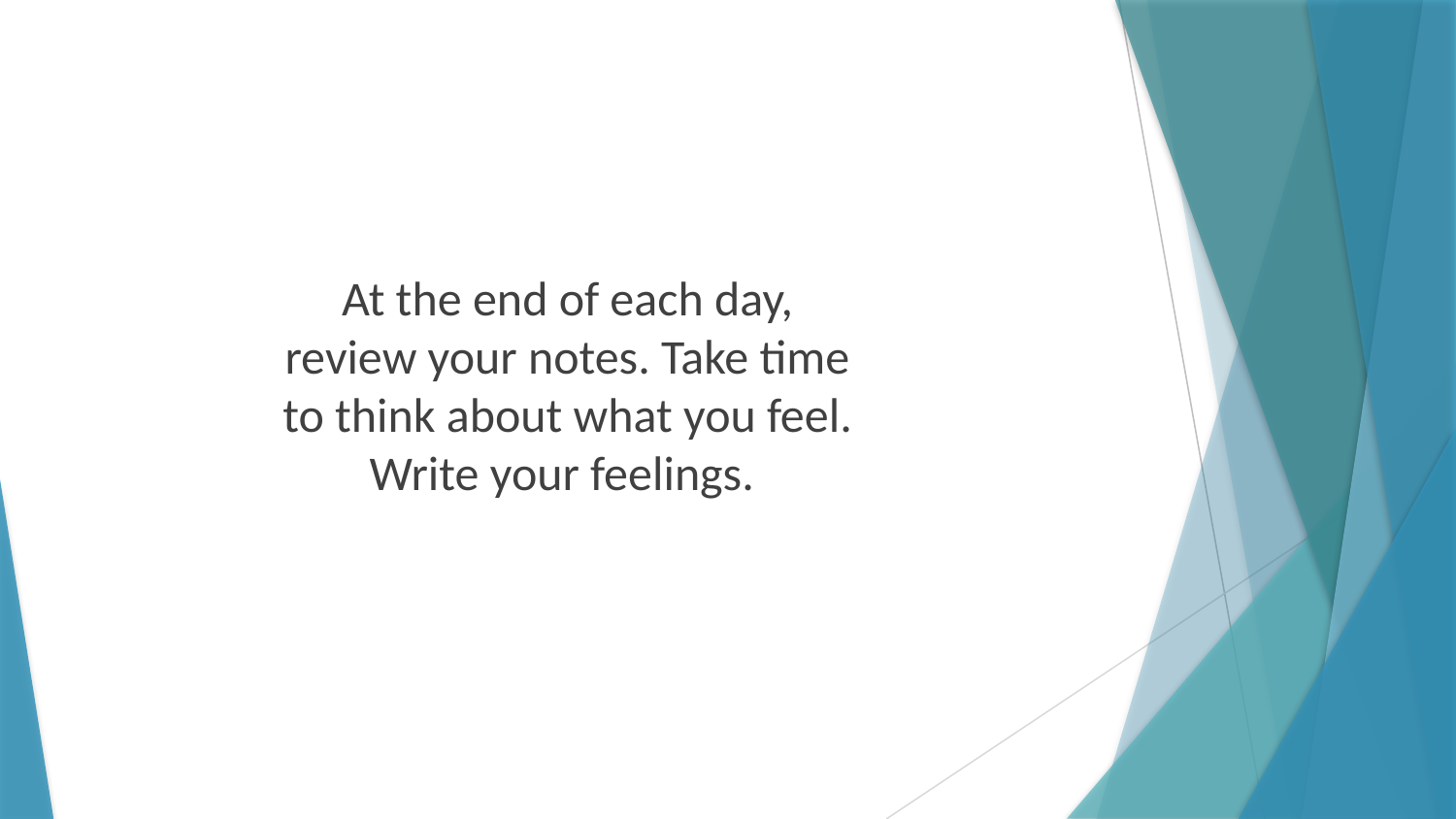

At the end of each day, review your notes. Take time to think about what you feel. Write your feelings.